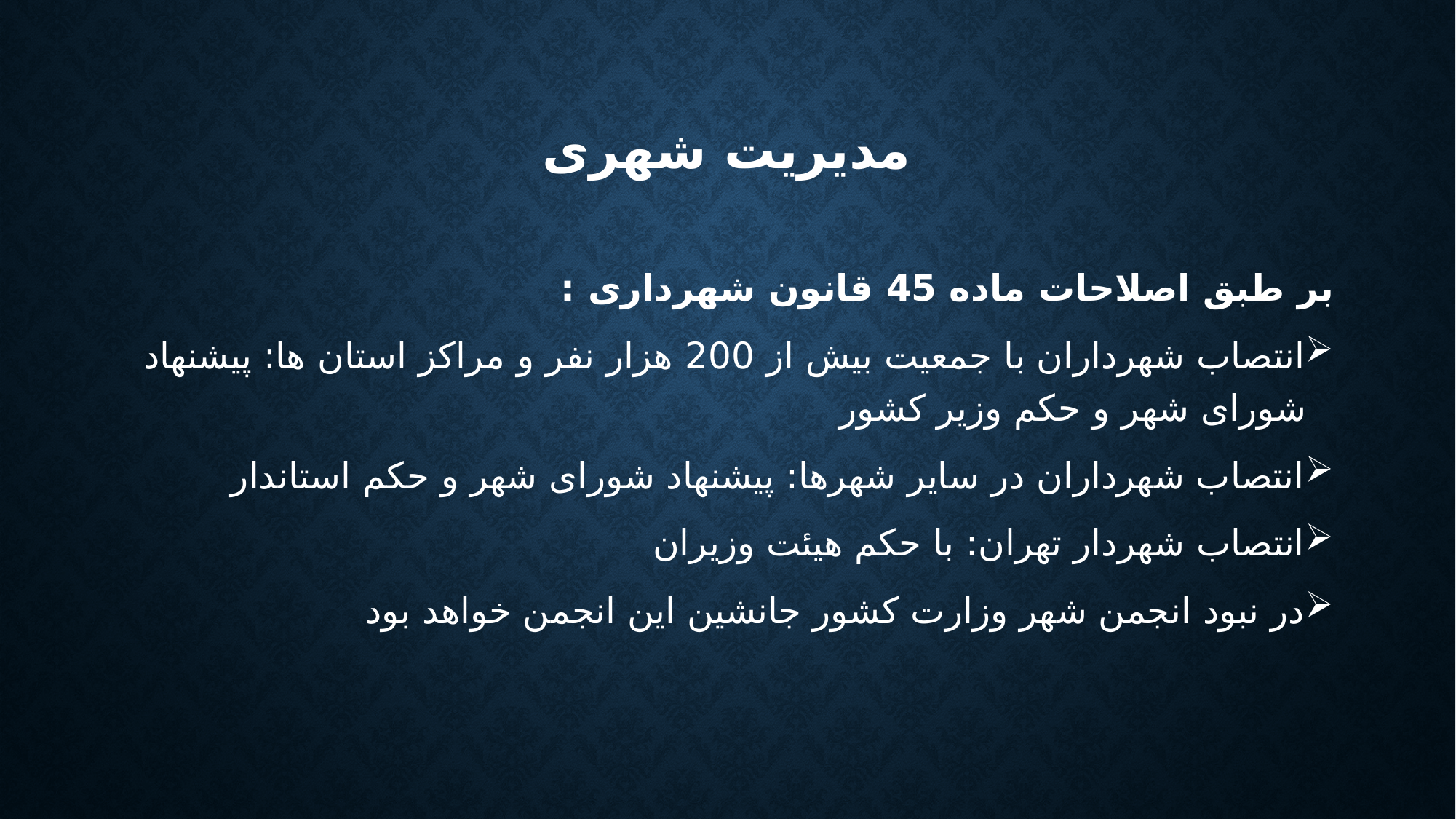

# مدیریت شهری
بر طبق اصلاحات ماده 45 قانون شهرداری :
انتصاب شهرداران با جمعیت بیش از 200 هزار نفر و مراکز استان ها: پیشنهاد شورای شهر و حکم وزیر کشور
انتصاب شهرداران در سایر شهرها: پیشنهاد شورای شهر و حکم استاندار
انتصاب شهردار تهران: با حکم هیئت وزیران
در نبود انجمن شهر وزارت کشور جانشین این انجمن خواهد بود